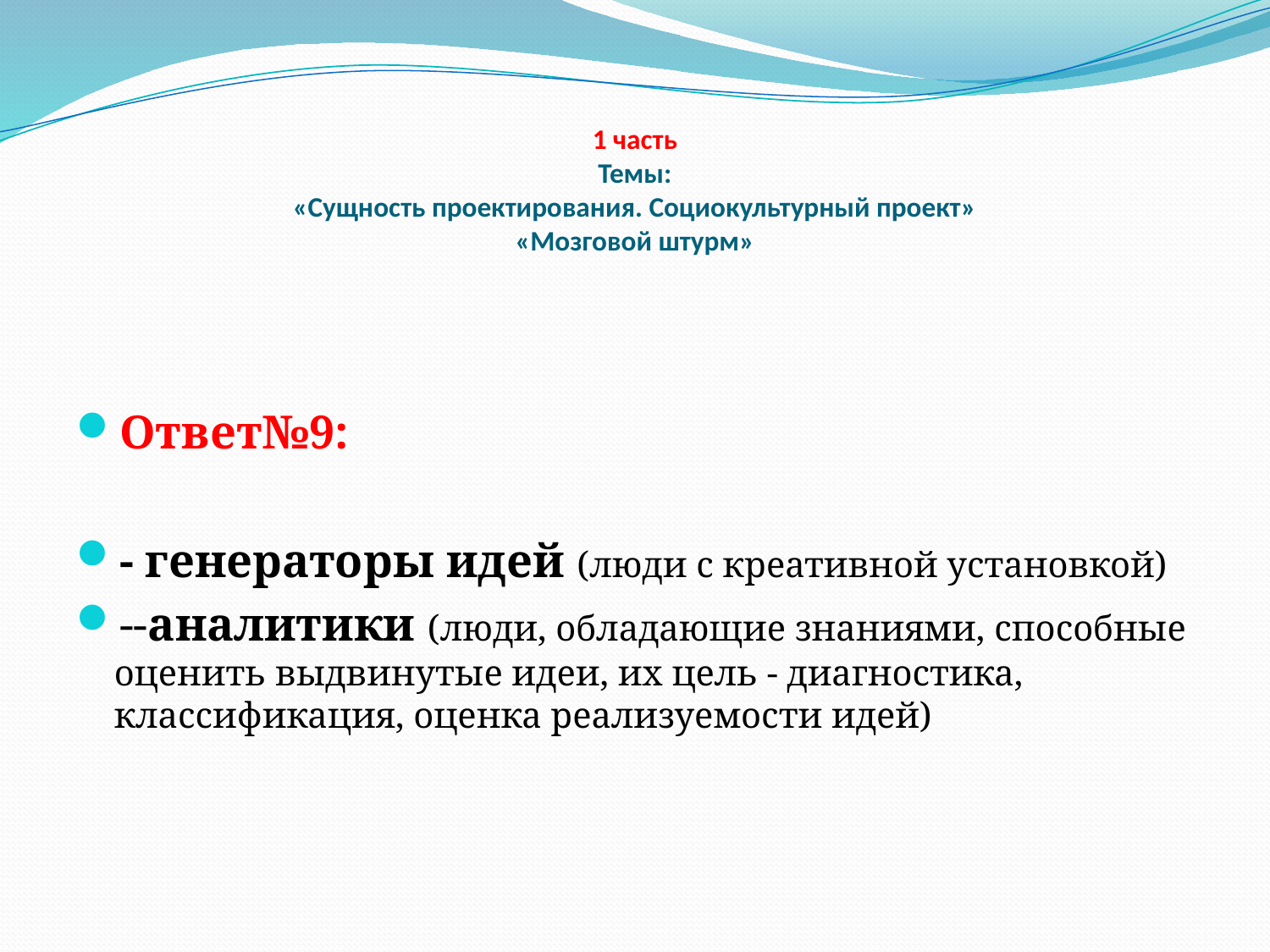

# 1 часть Темы: «Сущность проектирования. Социокультурный проект» «Мозговой штурм»

Ответ№9:

- генераторы идей (люди с креативной установкой)
--аналитики (люди, обладающие знаниями, способные оценить выдвинутые идеи, их цель - диагностика, классификация, оценка реализуемости идей)